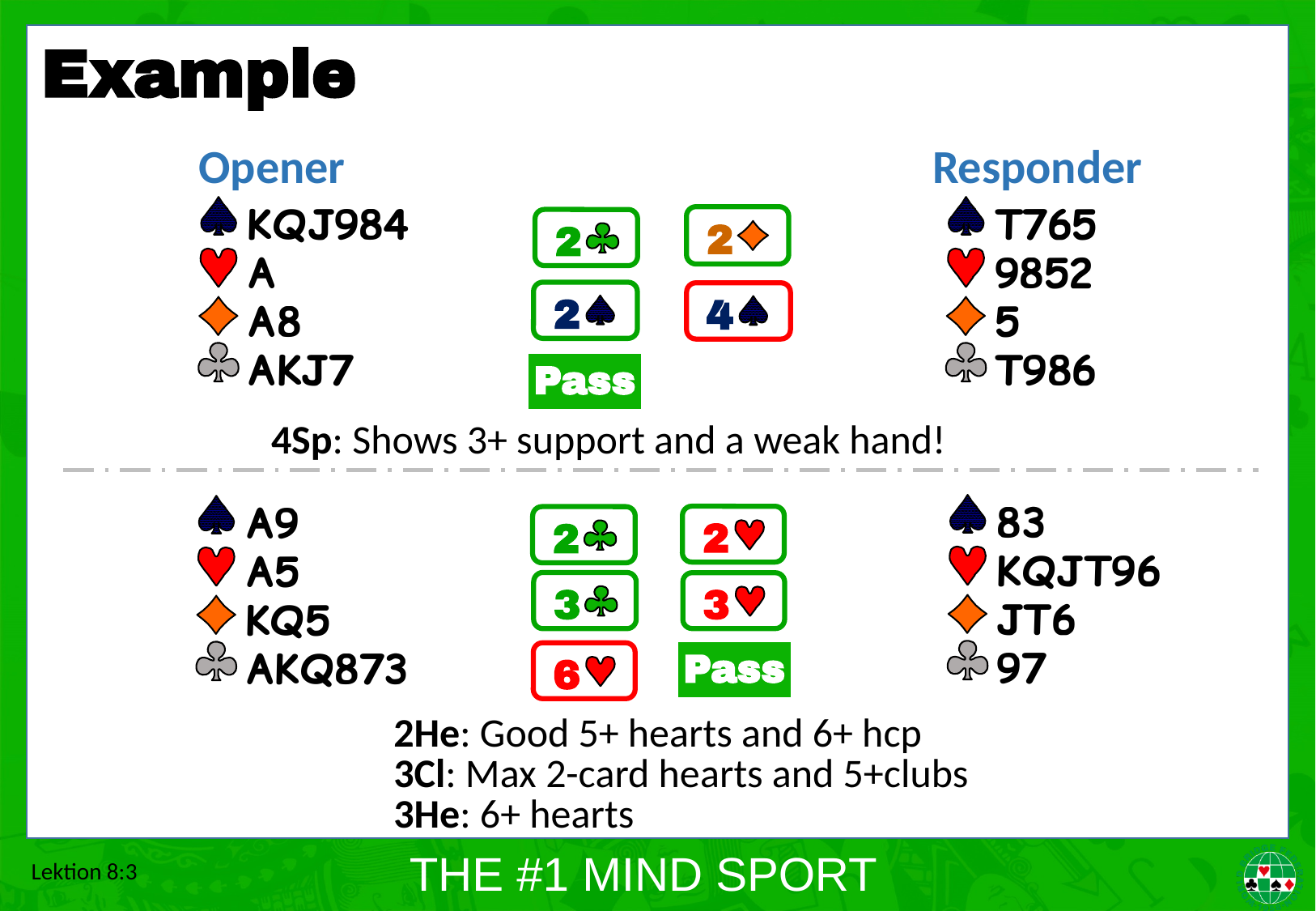

# Example
Opener
Responder
KQJ984
A
A8
AKJ7

T765
9852
5
T986

2

2

2

4

Pass
4Sp: Shows 3+ support and a weak hand!
83
KQJT96
JT6
97

A9
A5
KQ5
AKQ873

2

2

3

3

Pass
6

2He: Good 5+ hearts and 6+ hcp
3Cl: Max 2-card hearts and 5+clubs
3He: 6+ hearts